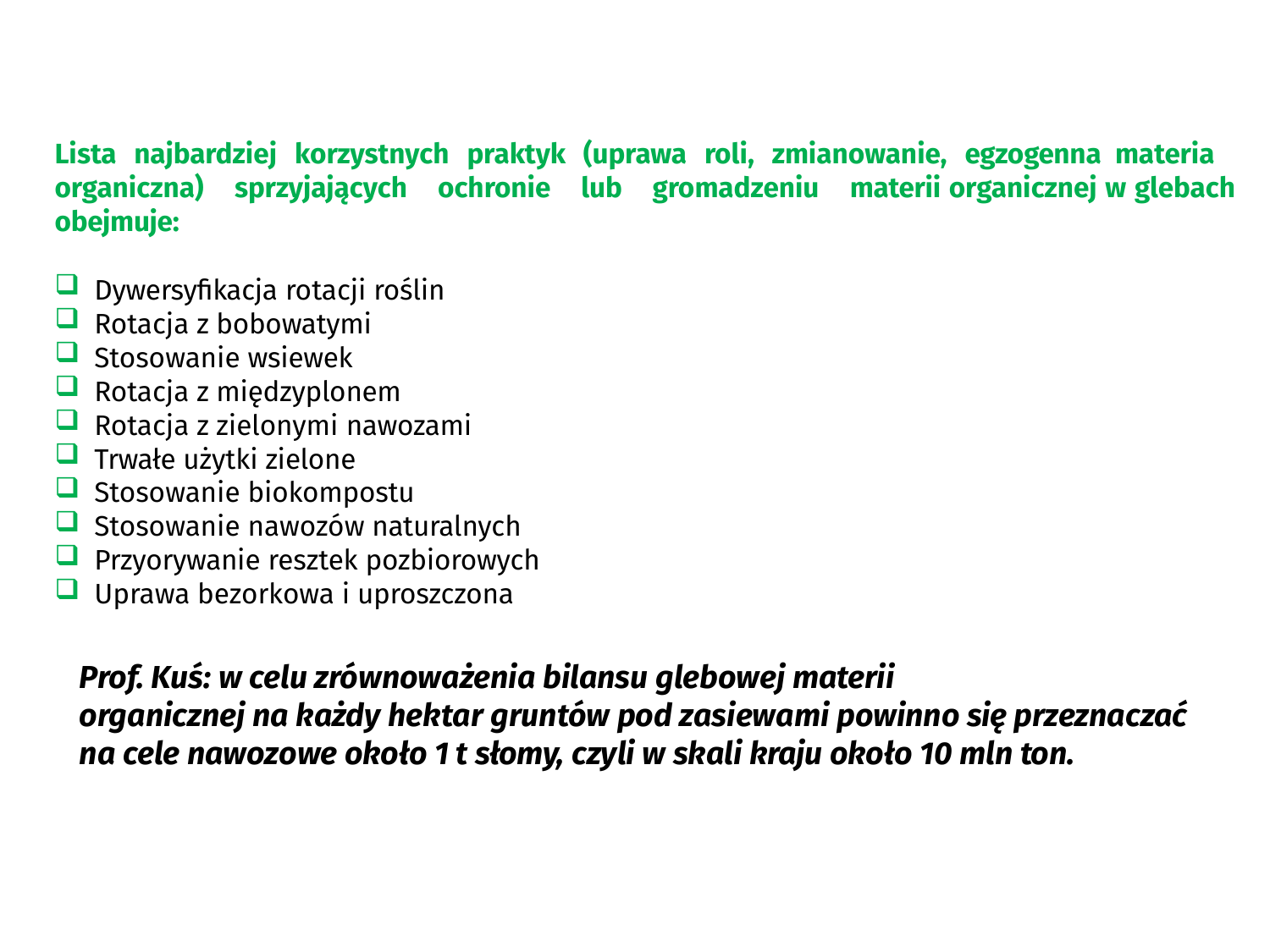

Lista najbardziej korzystnych praktyk (uprawa roli, zmianowanie, egzogenna materia  organiczna)  sprzyjających  ochronie  lub  gromadzeniu  materii organicznej w glebach obejmuje:

Dywersyfikacja rotacji roślin
Rotacja z bobowatymi
Stosowanie wsiewek
Rotacja z międzyplonem
Rotacja z zielonymi nawozami
Trwałe użytki zielone
Stosowanie biokompostu
Stosowanie nawozów naturalnych
Przyorywanie resztek pozbiorowych
Uprawa bezorkowa i uproszczona

Prof. Kuś: w celu zrównoważenia bilansu glebowej materii
organicznej na każdy hektar gruntów pod zasiewami powinno się przeznaczać na cele nawozowe około 1 t słomy, czyli w skali kraju około 10 mln ton.